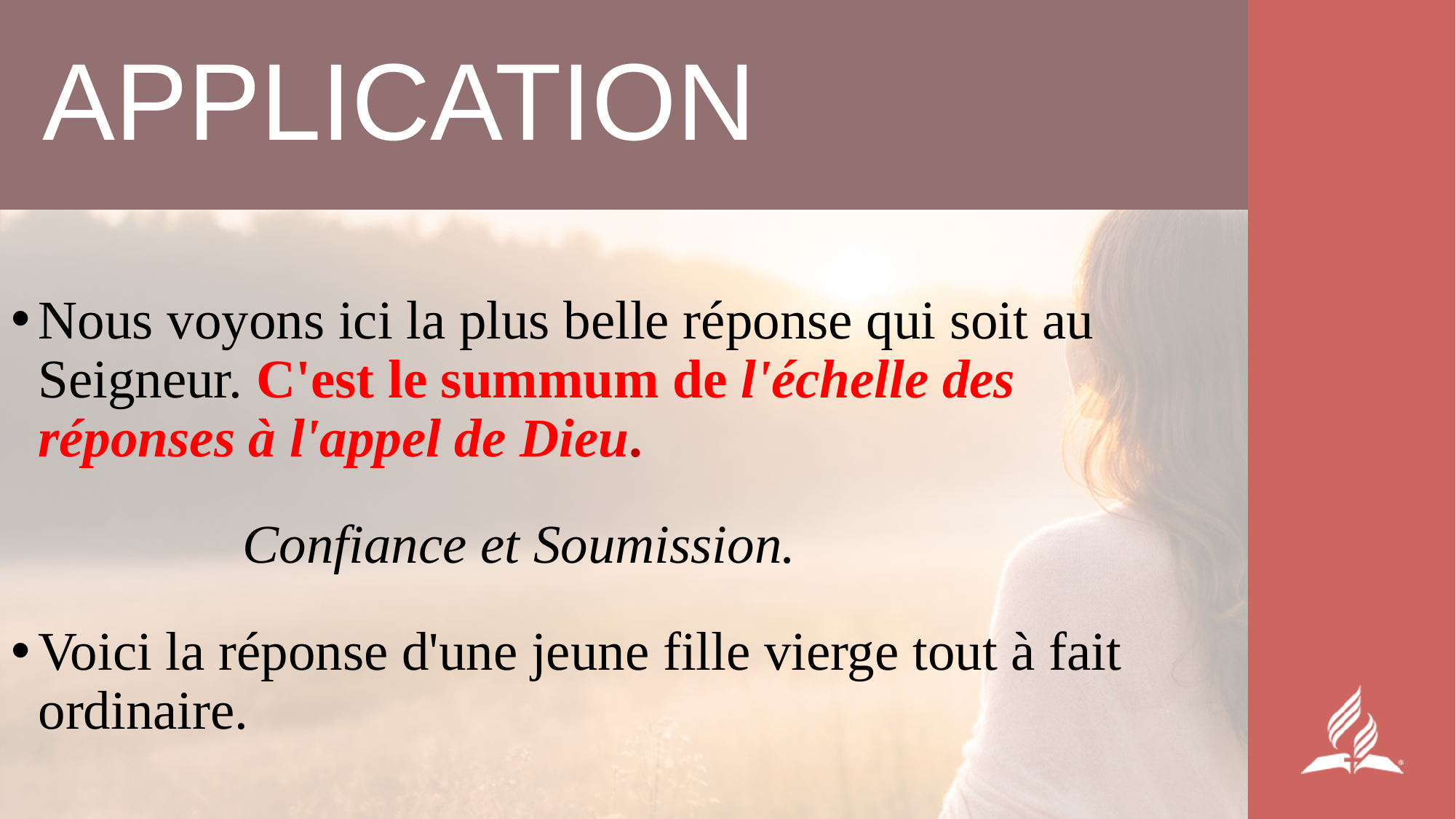

# APPLICATION

Nous voyons ici la plus belle réponse qui soit au Seigneur. C'est le summum de l'échelle des réponses à l'appel de Dieu.
		 Confiance et Soumission.
Voici la réponse d'une jeune fille vierge tout à fait ordinaire.